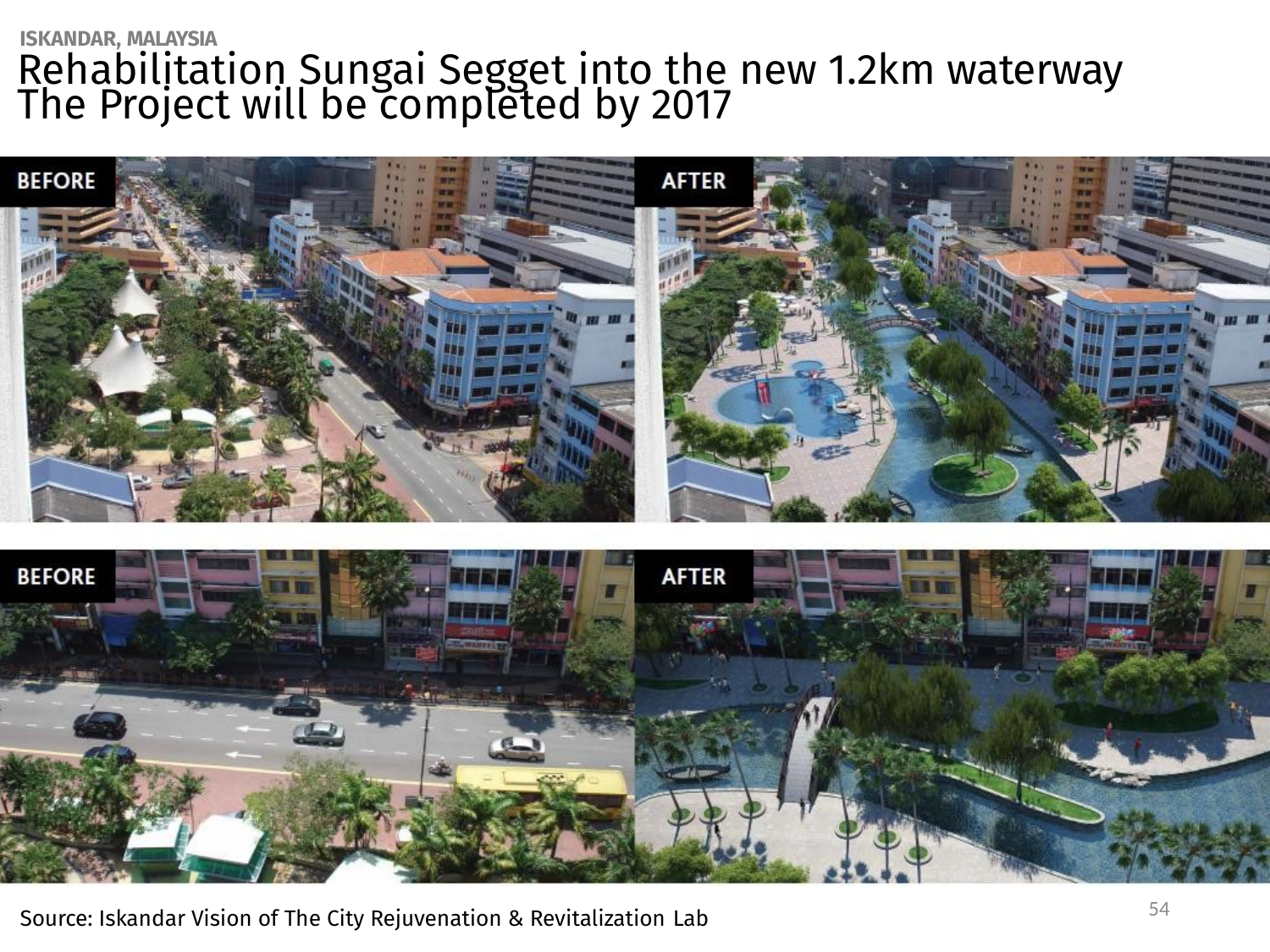

# ISKANDAR, MALAYSIA
Rehabilitation Sungai Segget into the new 1.2km waterway
The Project will be completed by 2017

54
Source: Iskandar Vision of The City Rejuvenation & Revitalization Lab